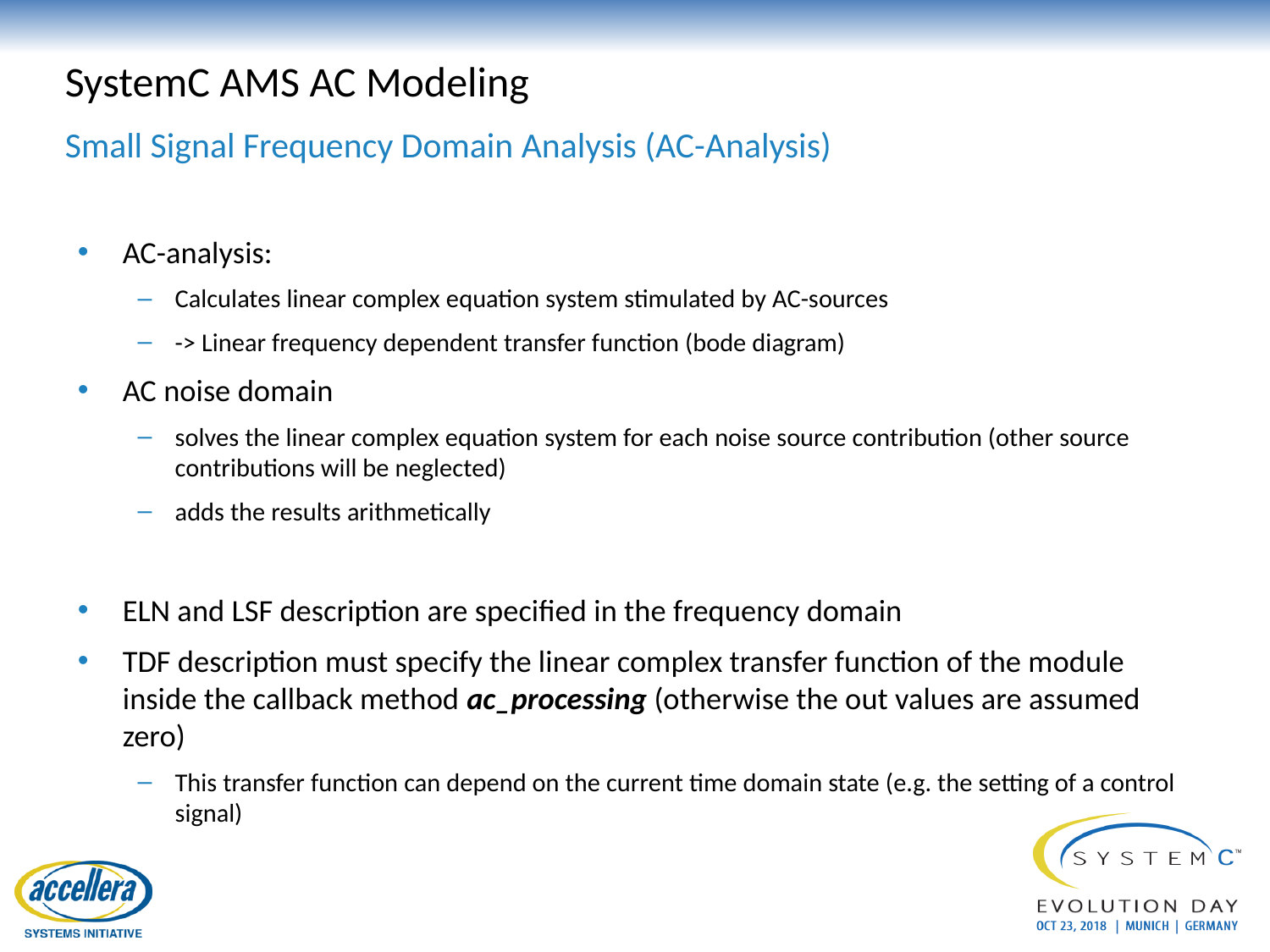

# SystemC AMS AC Modeling
Small Signal Frequency Domain Analysis (AC-Analysis)
AC-analysis:
Calculates linear complex equation system stimulated by AC-sources
-> Linear frequency dependent transfer function (bode diagram)
AC noise domain
solves the linear complex equation system for each noise source contribution (other source contributions will be neglected)
adds the results arithmetically

ELN and LSF description are specified in the frequency domain
TDF description must specify the linear complex transfer function of the module inside the callback method ac_processing (otherwise the out values are assumed zero)
This transfer function can depend on the current time domain state (e.g. the setting of a control signal)